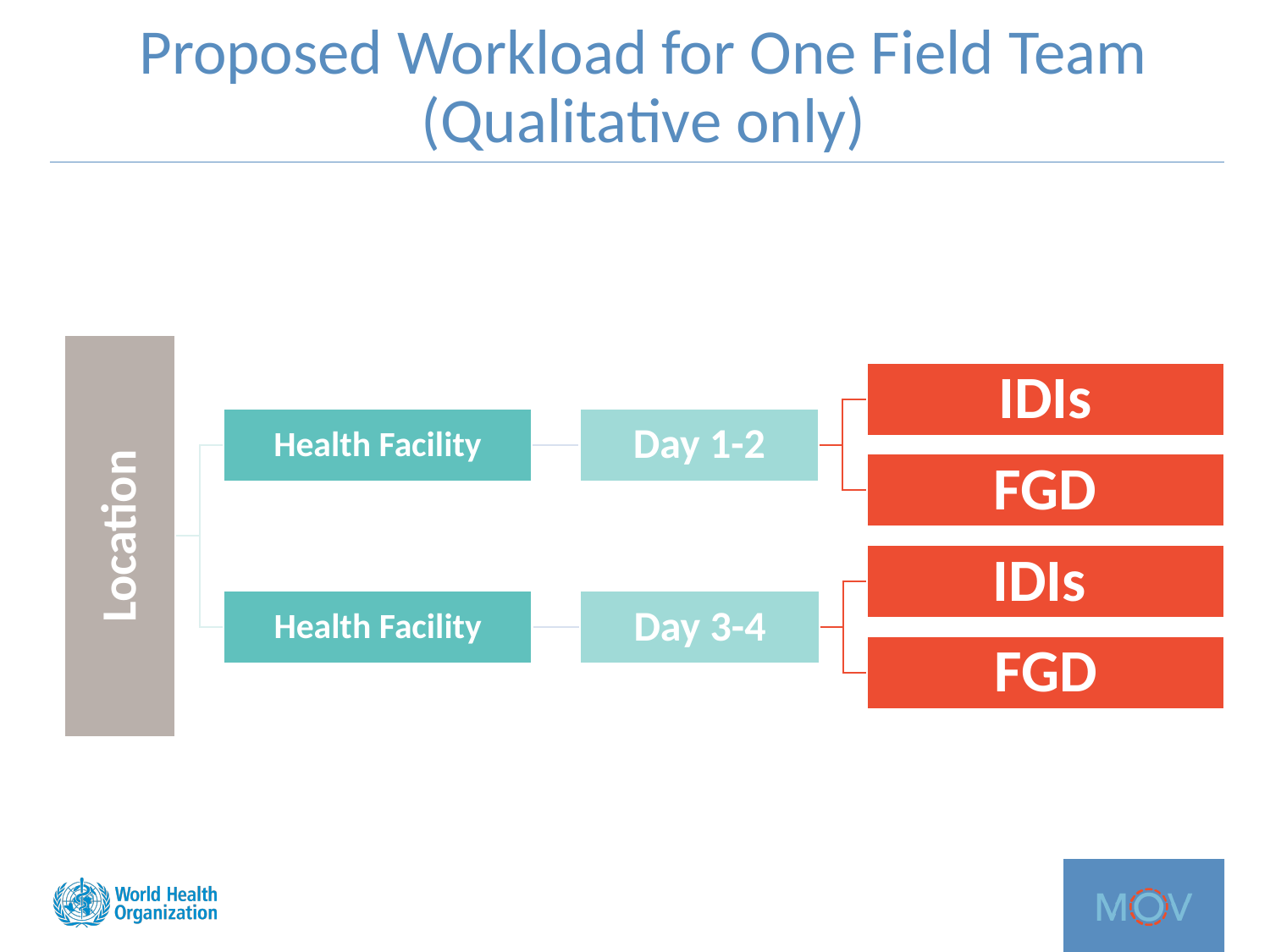

# Proposed Workload for One Field Team (Qualitative only)

Location
Health Facility
Day 1-2
IDIs
FGD
Health Facility
Day 3-4
IDIs
FGD